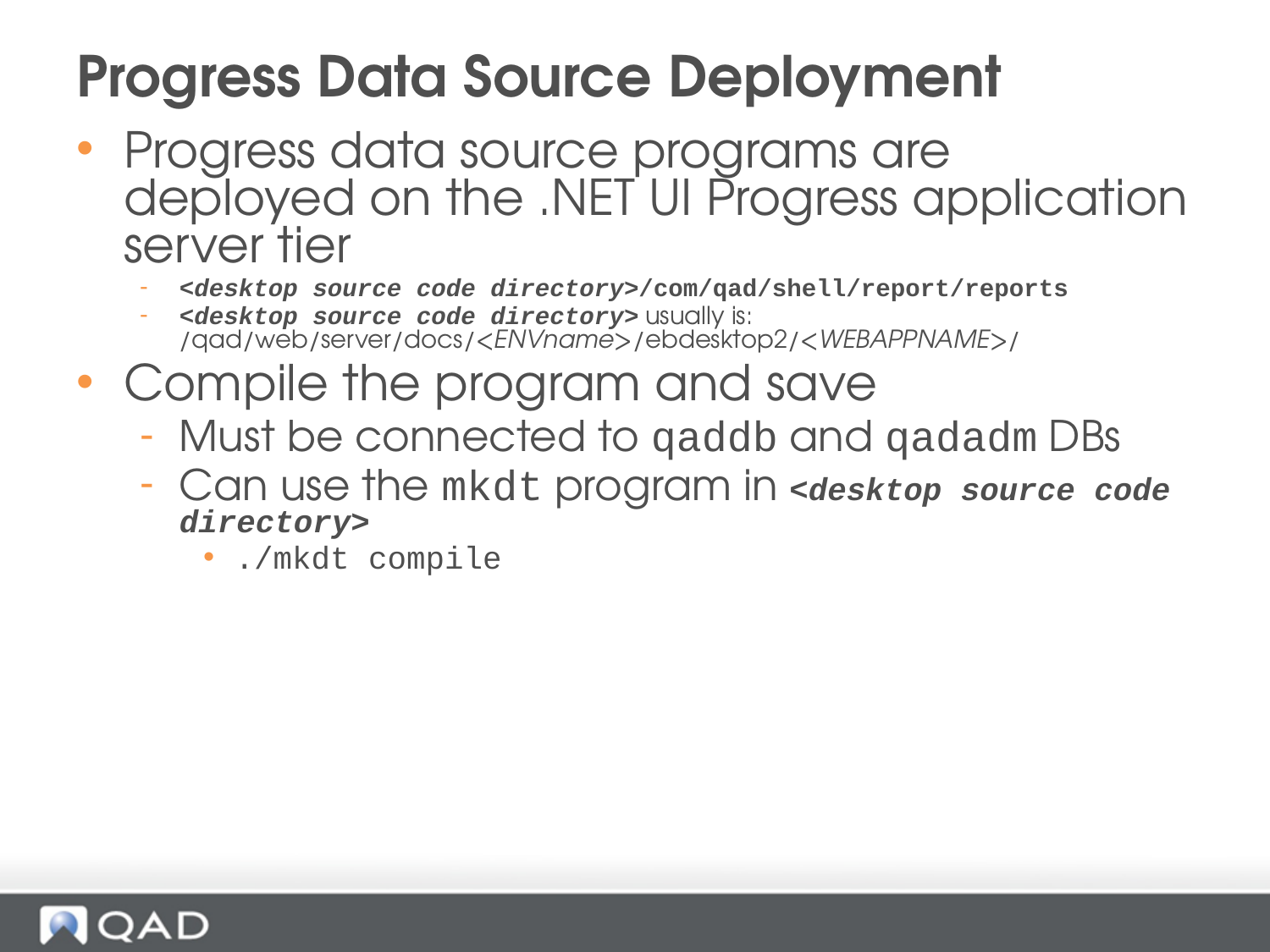

# Progress Data Source Deployment
Progress data source programs are deployed on the .NET UI Progress application server tier
<desktop source code directory>/com/qad/shell/report/reports
<desktop source code directory> usually is: /qad/web/server/docs/<ENVname>/ebdesktop2/<WEBAPPNAME>/
Compile the program and save
Must be connected to qaddb and qadadm DBs
Can use the mkdt program in <desktop source code directory>
./mkdt compile